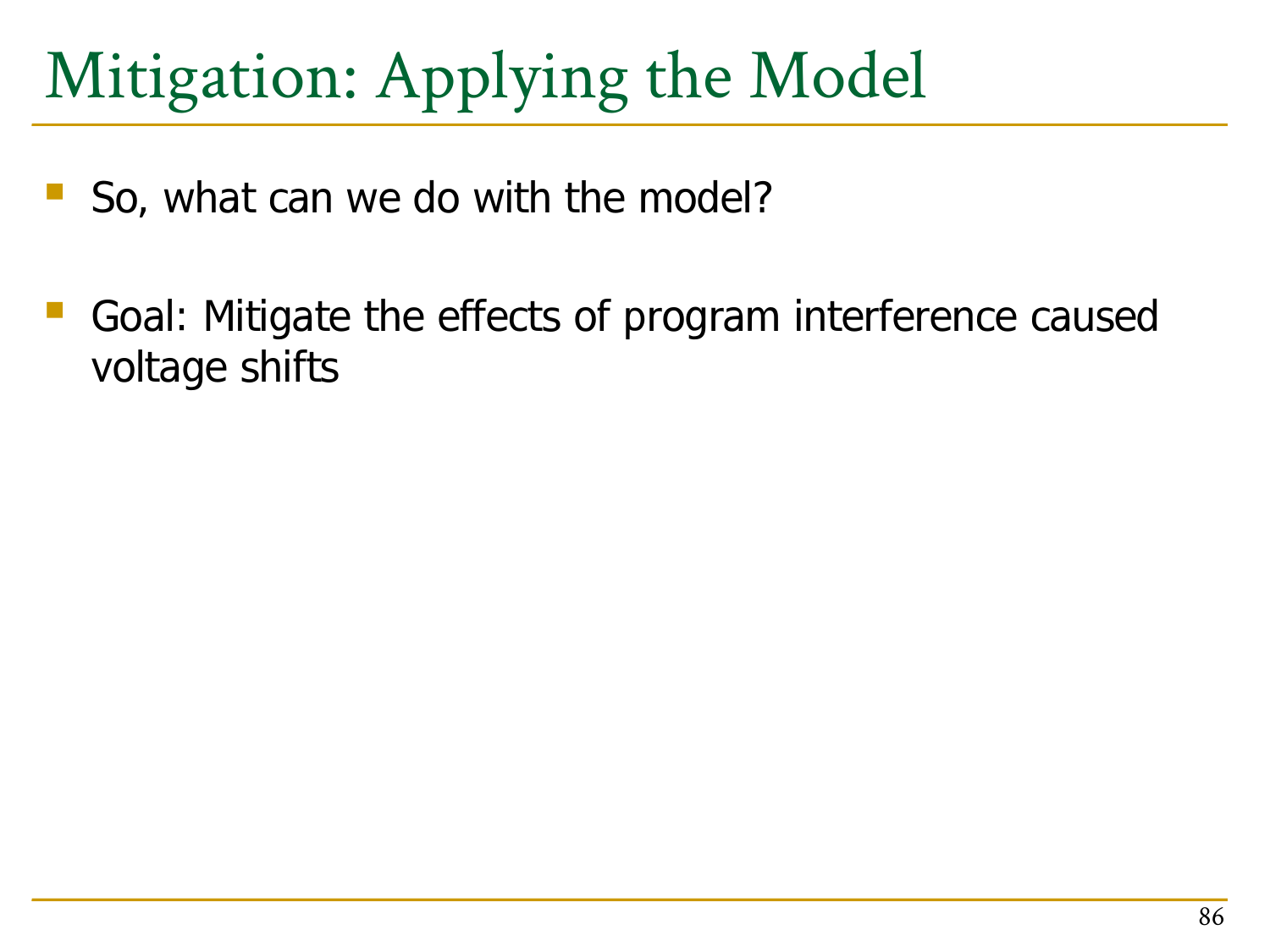

# Mitigation: Applying the Model
So, what can we do with the model?

Goal: Mitigate the effects of program interference caused voltage shifts
86